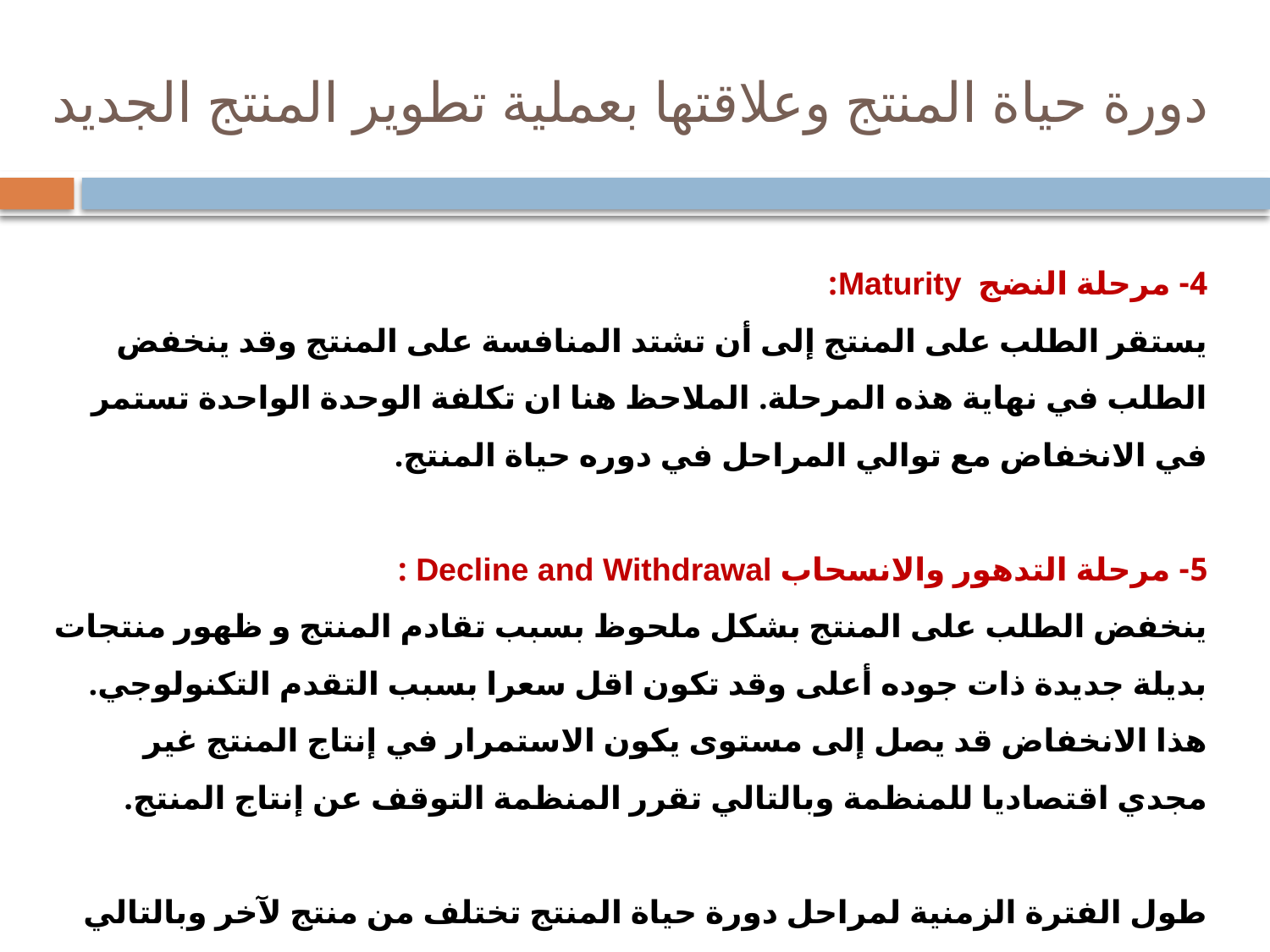

# دورة حياة المنتج وعلاقتها بعملية تطوير المنتج الجديد
4- مرحلة النضج  Maturity:
يستقر الطلب على المنتج إلى أن تشتد المنافسة على المنتج وقد ينخفض الطلب في نهاية هذه المرحلة. الملاحظ هنا ان تكلفة الوحدة الواحدة تستمر في الانخفاض مع توالي المراحل في دوره حياة المنتج.

5- مرحلة التدهور والانسحاب Decline and Withdrawal :
ينخفض الطلب على المنتج بشكل ملحوظ بسبب تقادم المنتج و ظهور منتجات بديلة جديدة ذات جوده أعلى وقد تكون اقل سعرا بسبب التقدم التكنولوجي. هذا الانخفاض قد يصل إلى مستوى يكون الاستمرار في إنتاج المنتج غير مجدي اقتصاديا للمنظمة وبالتالي تقرر المنظمة التوقف عن إنتاج المنتج.

طول الفترة الزمنية لمراحل دورة حياة المنتج تختلف من منتج لآخر وبالتالي فإن معرفة المرحلة التي وصل إليها المنتج (على الرغم من صعوبة ذلك) تساعد المنظمة بالتنبؤ الجيد للطلب.